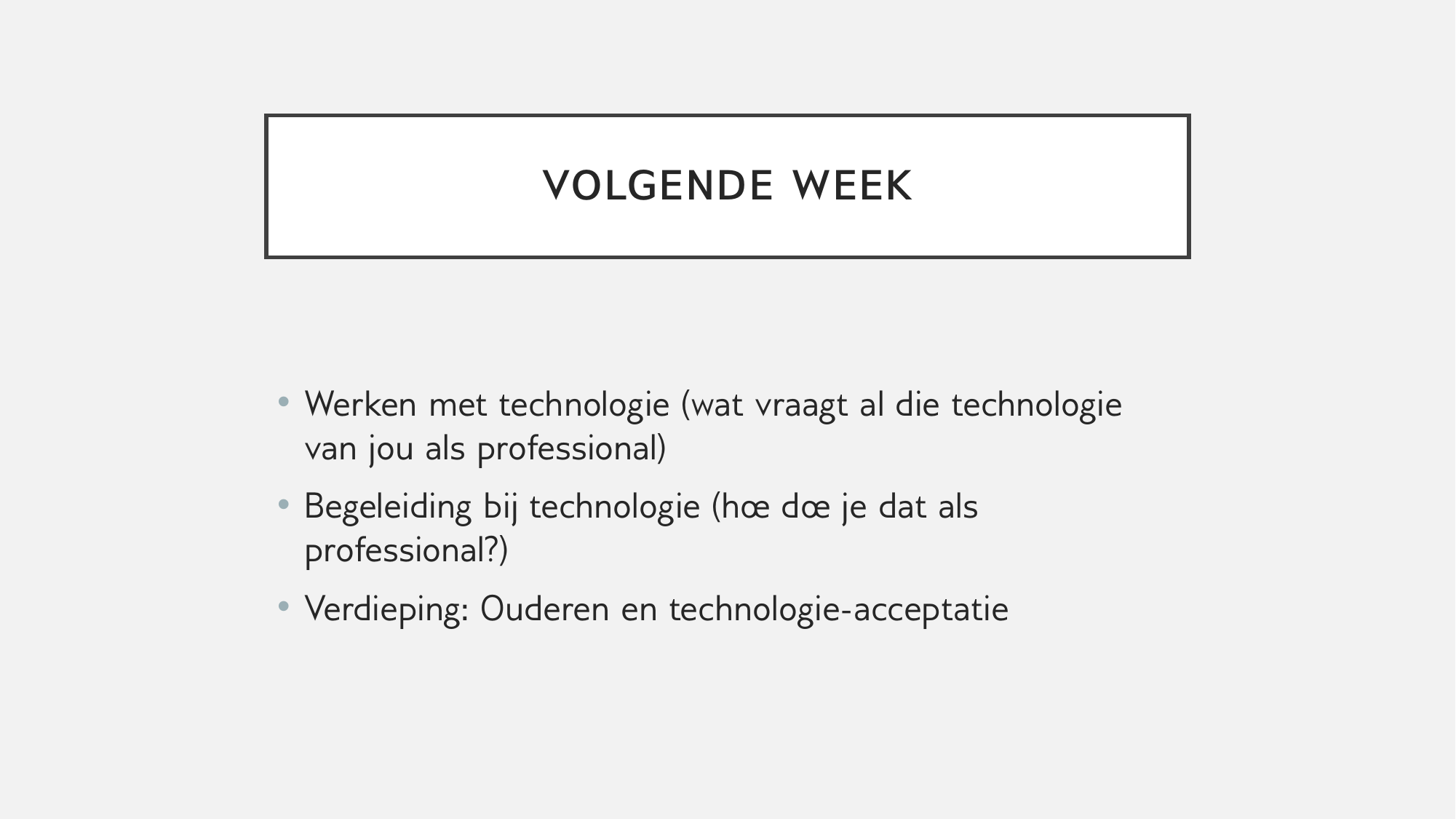

# Volgende week

Werken met technologie (wat vraagt al die technologie van jou als professional)
Begeleiding bij technologie (hoe doe je dat als professional?)
Verdieping: Ouderen en technologie-acceptatie